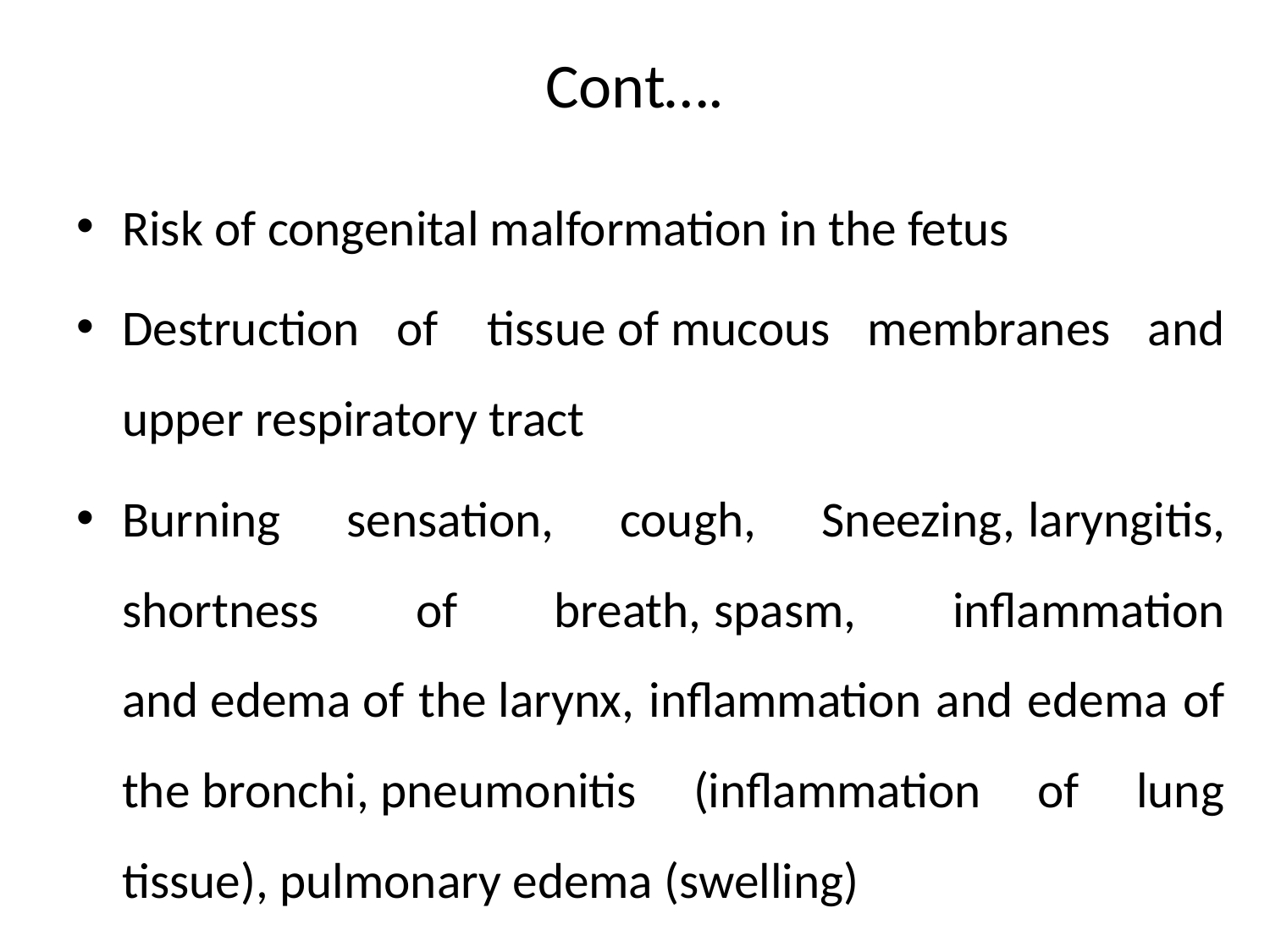

# Cont….
Risk of congenital malformation in the fetus
Destruction of  tissue of mucous membranes and upper respiratory tract
Burning sensation, cough, Sneezing, laryngitis, shortness of breath, spasm, inflammation and edema of the larynx, inflammation and edema of the bronchi, pneumonitis (inflammation of lung tissue), pulmonary edema (swelling)